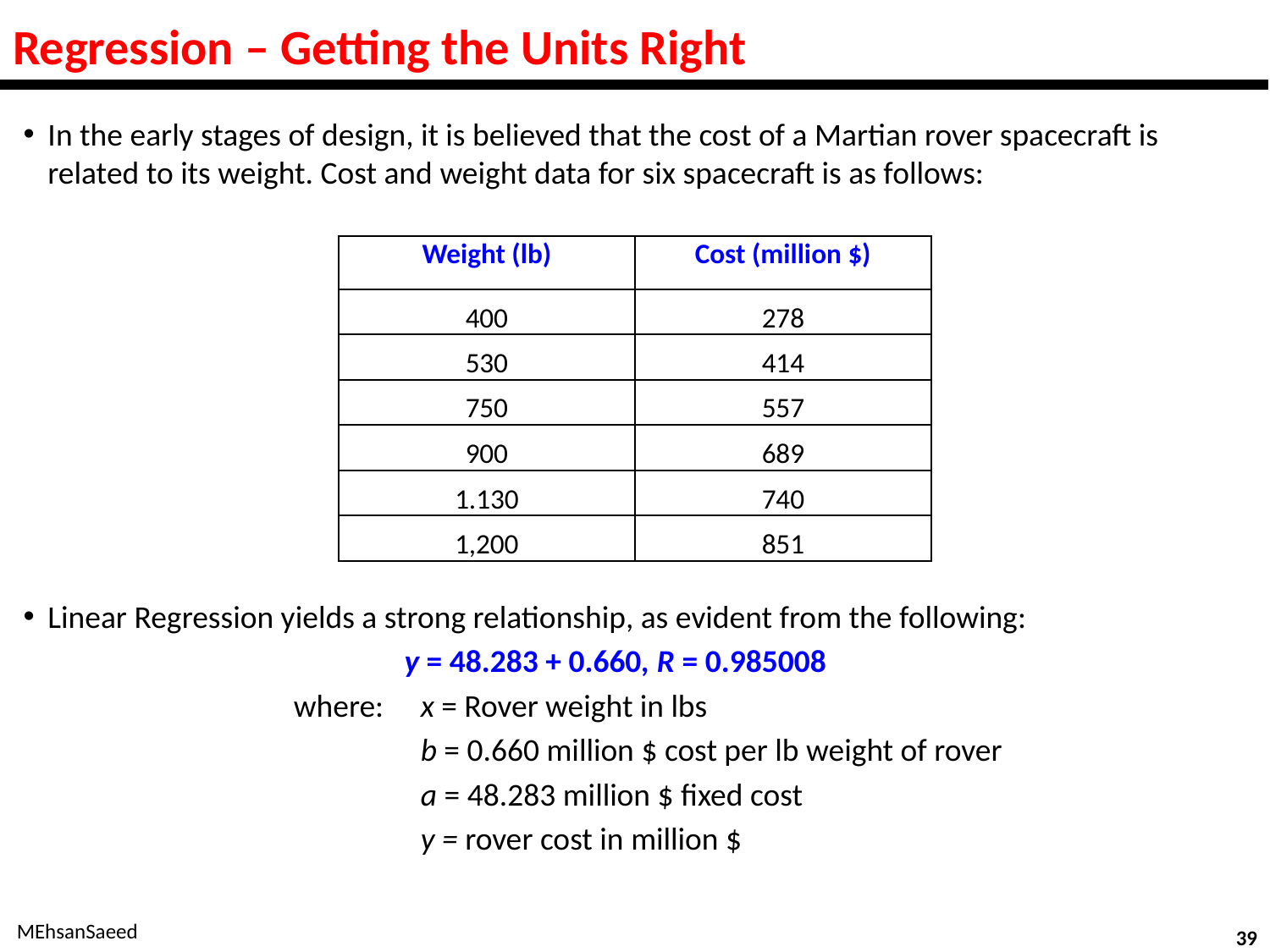

# Regression – Getting the Units Right
In the early stages of design, it is believed that the cost of a Martian rover spacecraft is related to its weight. Cost and weight data for six spacecraft is as follows:

Linear Regression yields a strong relationship, as evident from the following:
			y = 48.283 + 0.660, R = 0.985008
where:	x = Rover weight in lbs
	b = 0.660 million $ cost per lb weight of rover
	a = 48.283 million $ fixed cost
	y = rover cost in million $
| Weight (lb) | Cost (million $) |
| --- | --- |
| 400 | 278 |
| 530 | 414 |
| 750 | 557 |
| 900 | 689 |
| 1.130 | 740 |
| 1,200 | 851 |
MEhsanSaeed
39